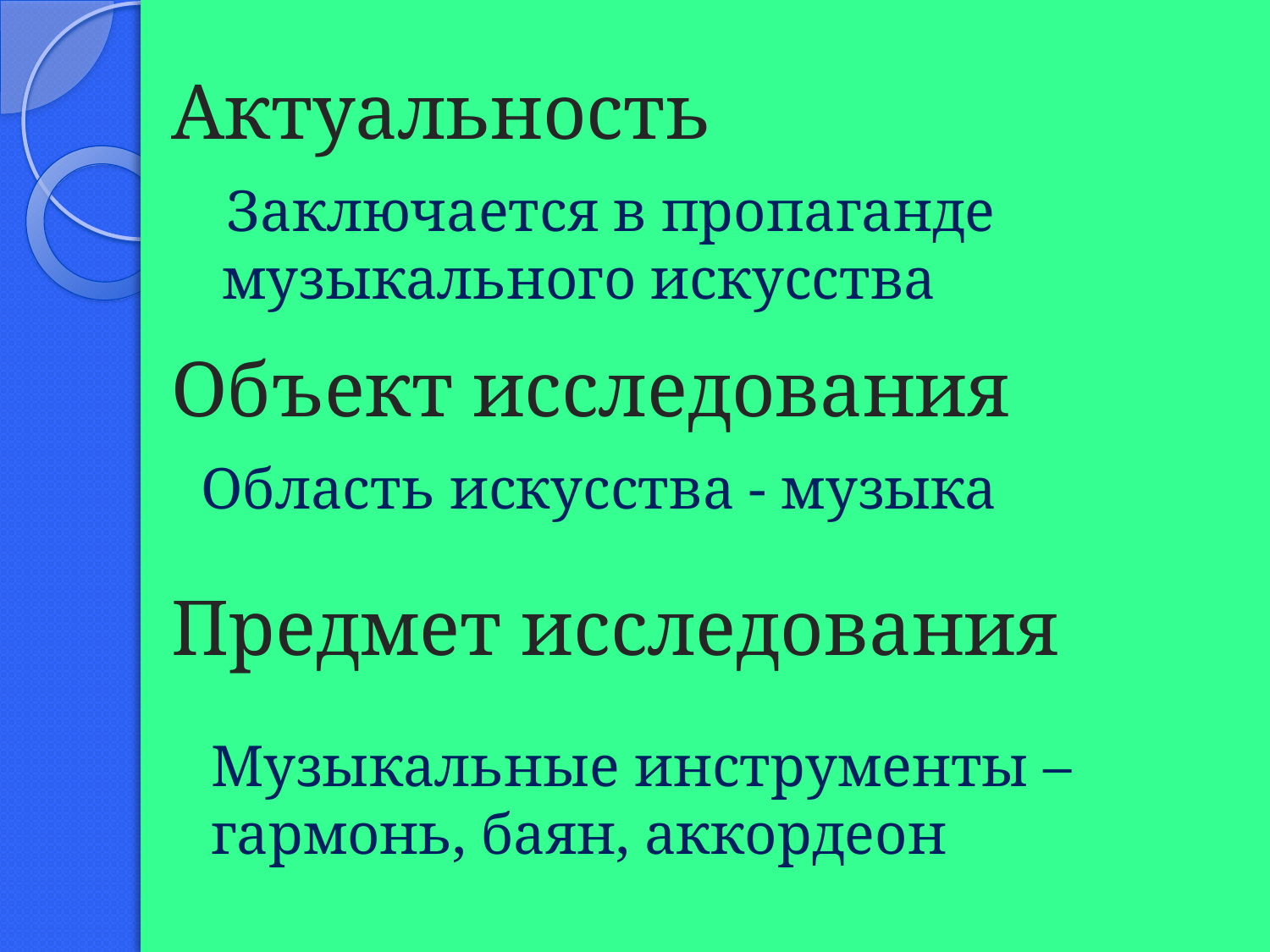

# Актуальность
   Заключается в пропаганде музыкального искусства
Объект исследования
Область искусства - музыка
Предмет исследования
Музыкальные инструменты – гармонь, баян, аккордеон